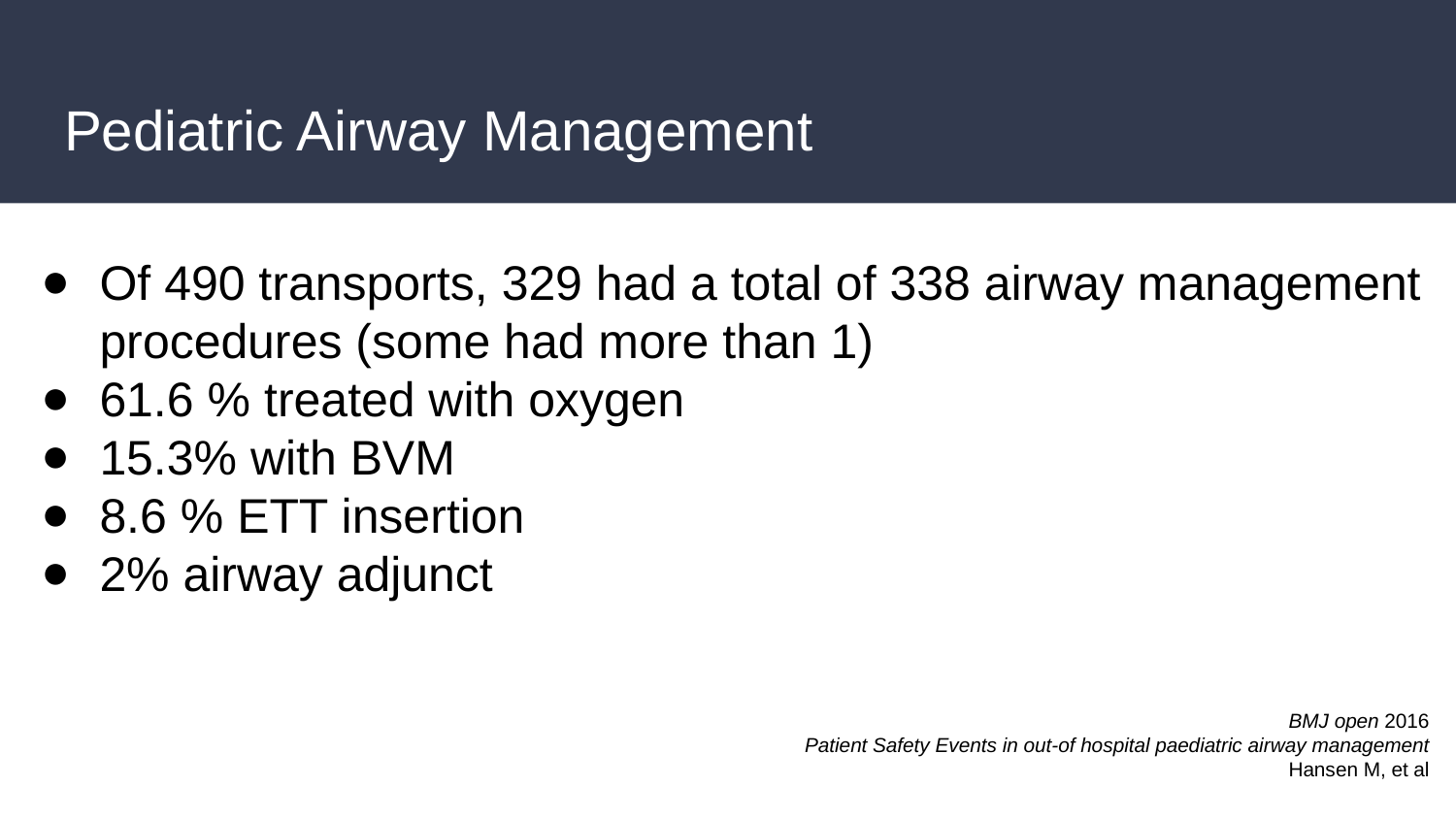

# Pediatric Airway Management
Of 490 transports, 329 had a total of 338 airway management procedures (some had more than 1)
61.6 % treated with oxygen
15.3% with BVM
8.6 % ETT insertion
2% airway adjunct

BMJ open 2016
Patient Safety Events in out-of hospital paediatric airway management
Hansen M, et al